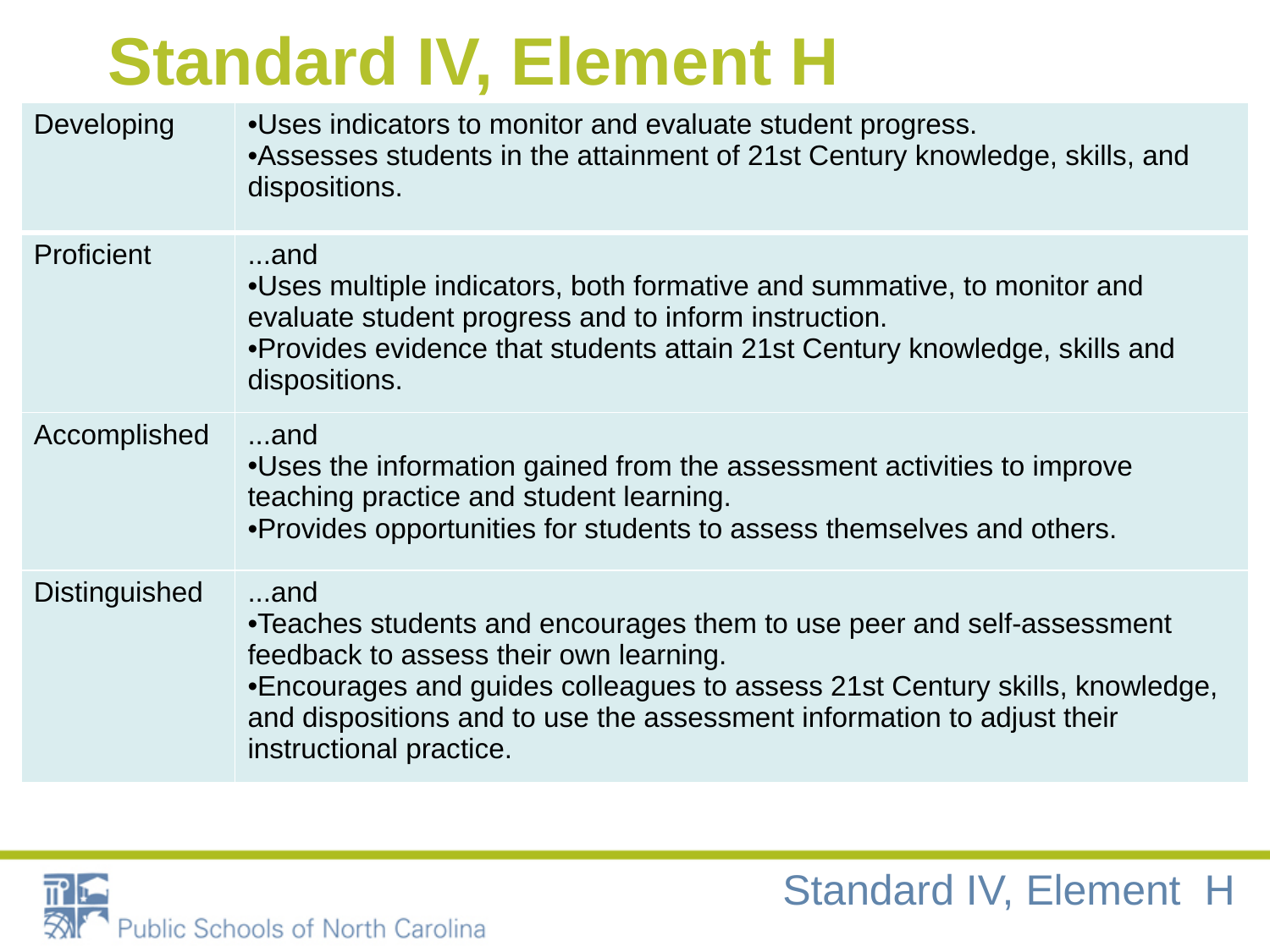

# Standard IV, Element H
| Developing | Uses indicators to monitor and evaluate student progress. Assesses students in the attainment of 21st Century knowledge, skills, and dispositions. |
| --- | --- |
| Proficient | ...and Uses multiple indicators, both formative and summative, to monitor and evaluate student progress and to inform instruction. Provides evidence that students attain 21st Century knowledge, skills and dispositions. |
| Accomplished | ...and Uses the information gained from the assessment activities to improve teaching practice and student learning. Provides opportunities for students to assess themselves and others. |
| Distinguished | ...and Teaches students and encourages them to use peer and self-assessment feedback to assess their own learning. Encourages and guides colleagues to assess 21st Century skills, knowledge, and dispositions and to use the assessment information to adjust their instructional practice. |
Standard IV, Element  H